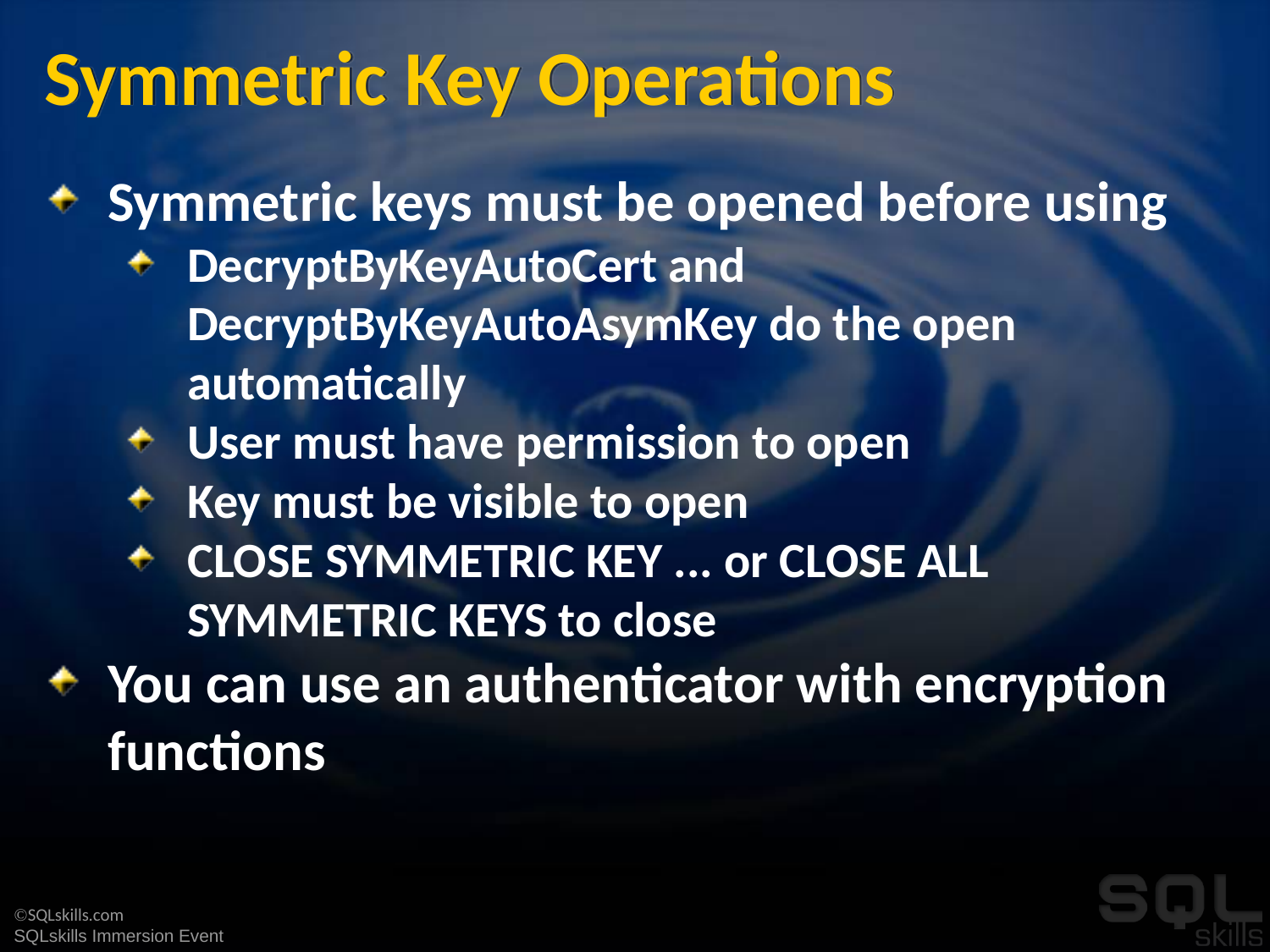

# Symmetric Key Operations
Symmetric keys must be opened before using
DecryptByKeyAutoCert and DecryptByKeyAutoAsymKey do the open automatically
User must have permission to open
Key must be visible to open
CLOSE SYMMETRIC KEY ... or CLOSE ALL SYMMETRIC KEYS to close
You can use an authenticator with encryption functions